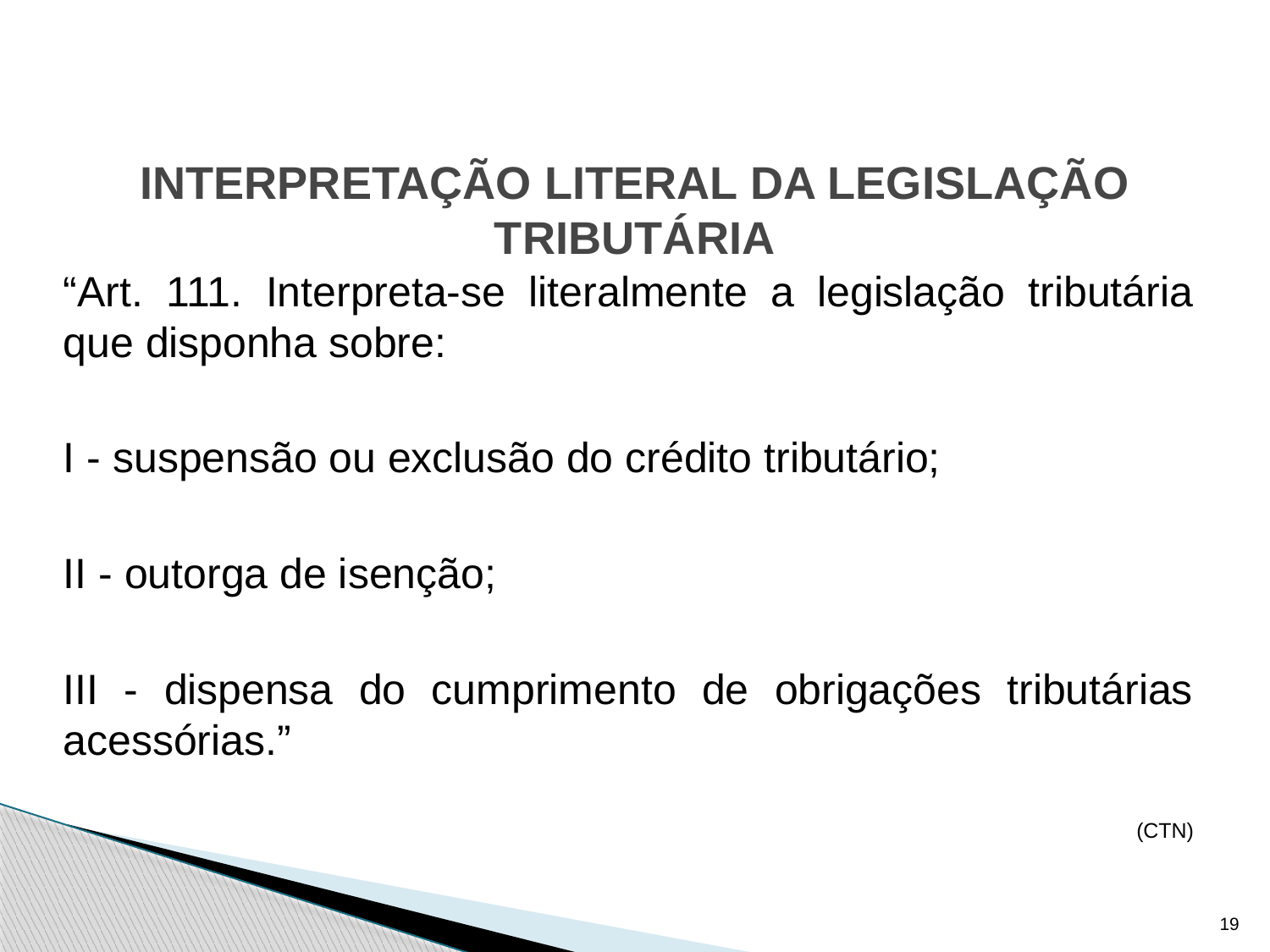

# INTERPRETAÇÃO LITERAL DA LEGISLAÇÃO TRIBUTÁRIA
	“Art. 111. Interpreta-se literalmente a legislação tributária que disponha sobre:

	I - suspensão ou exclusão do crédito tributário;

	II - outorga de isenção;

	III - dispensa do cumprimento de obrigações tributárias acessórias.”
 (CTN)

19